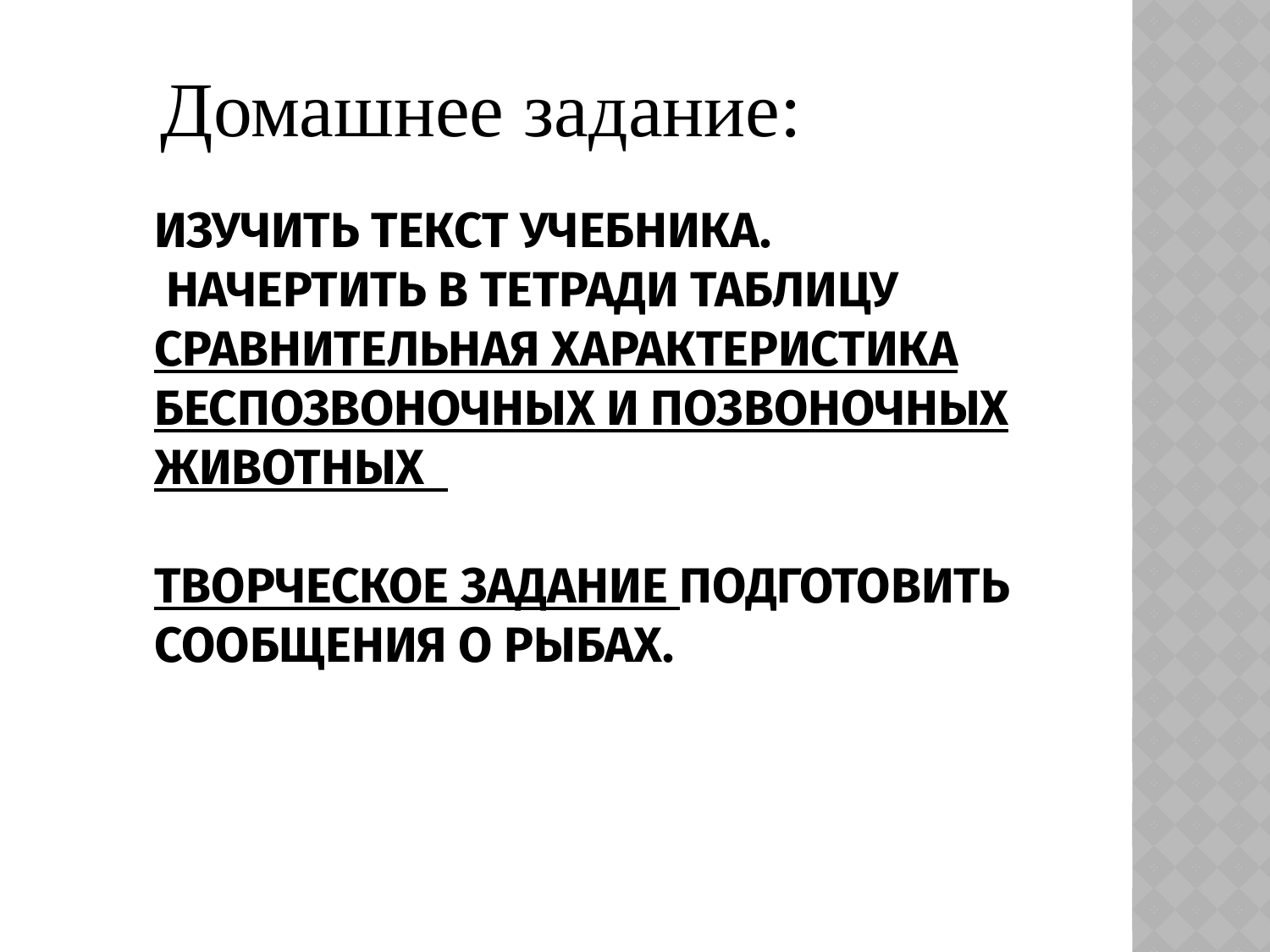

Домашнее задание:
# изучить текст учебника. начертить в тетради таблицу  Сравнительная характеристика беспозвоночных и позвоночных животных Творческое задание подготовить сообщения о рыбах.